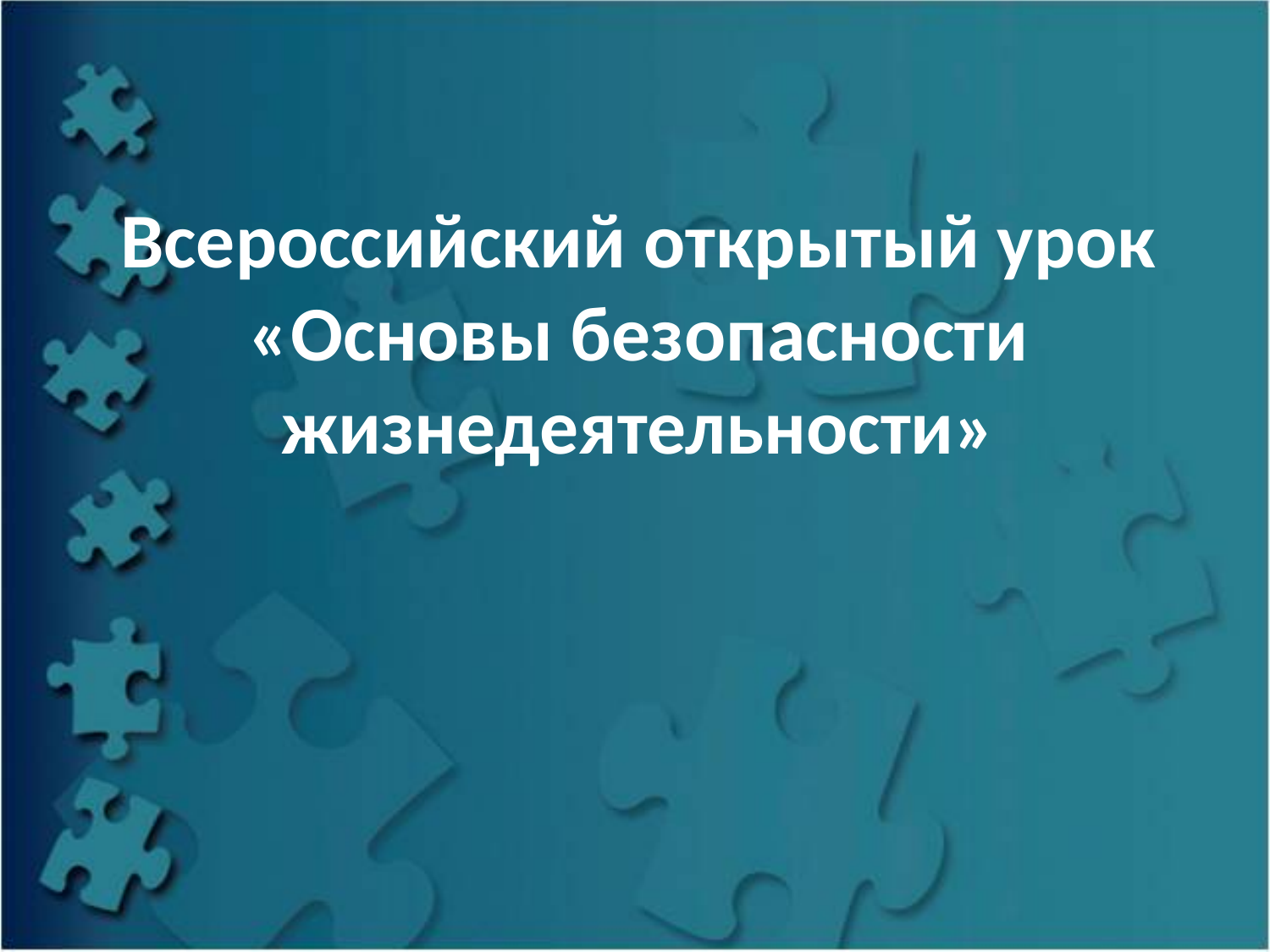

# Всероссийский открытый урок «Основы безопасности жизнедеятельности»